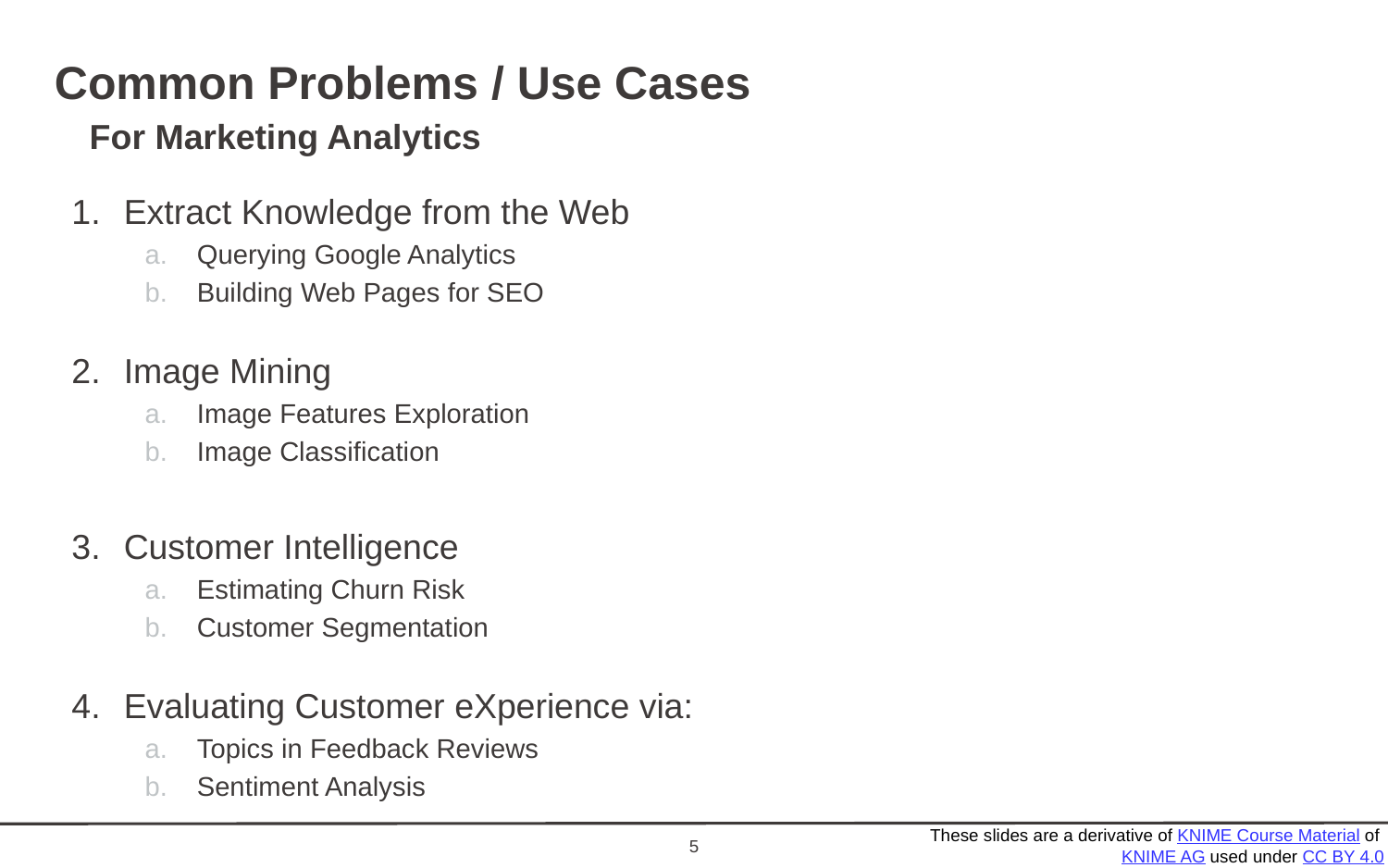

# Common Problems / Use Cases
For Marketing Analytics
Extract Knowledge from the Web
Querying Google Analytics
Building Web Pages for SEO

Image Mining
Image Features Exploration
Image Classification

Customer Intelligence
Estimating Churn Risk
Customer Segmentation

Evaluating Customer eXperience via:
Topics in Feedback Reviews
Sentiment Analysis
5